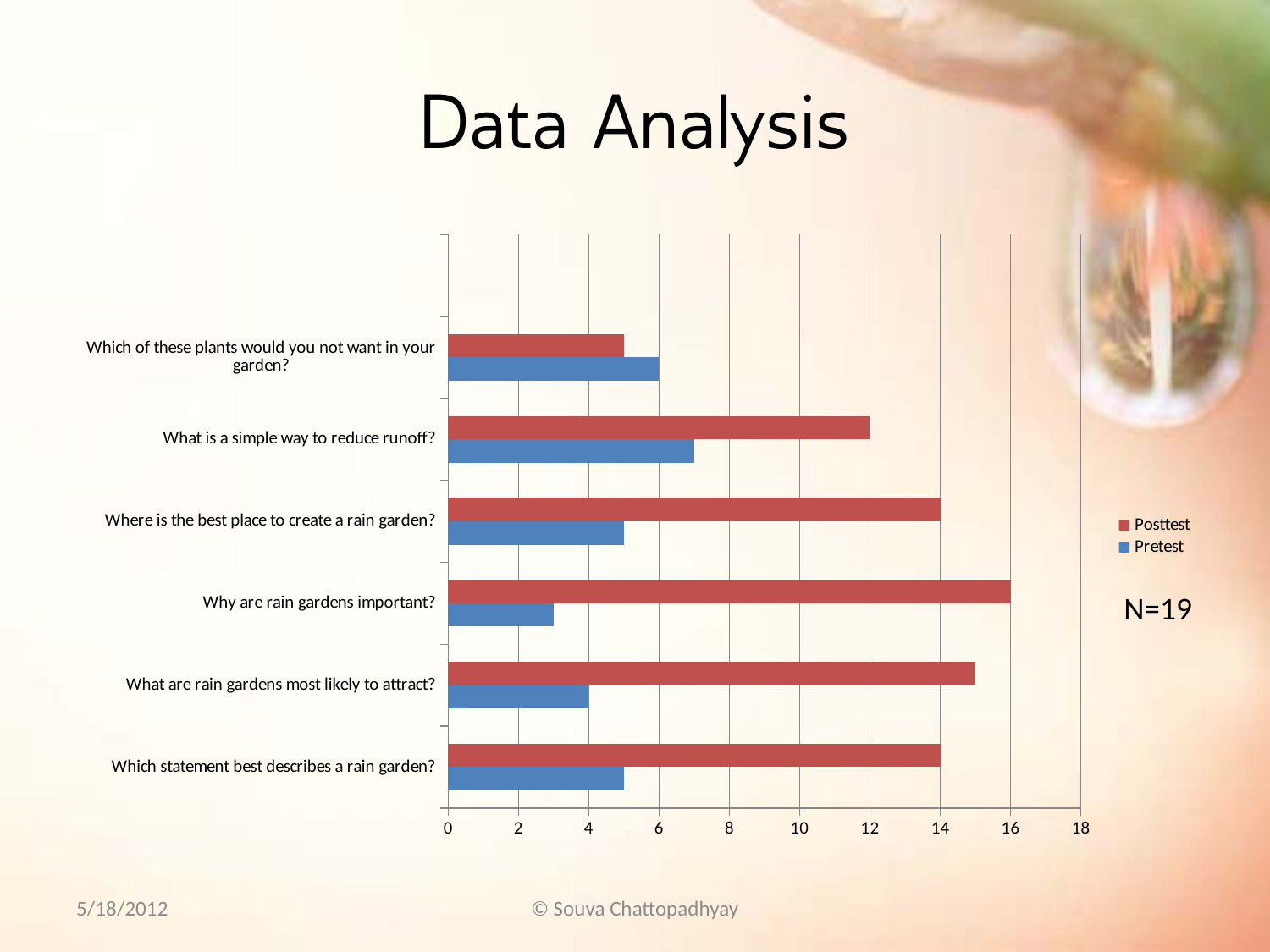

# Data Analysis

### Chart

| Category | Pretest | Posttest |
|---|---|---|
| Which statement best describes a rain garden? | 5.0 | 14.0 |
| What are rain gardens most likely to attract? | 4.0 | 15.0 |
| Why are rain gardens important? | 3.0 | 16.0 |
| Where is the best place to create a rain garden? | 5.0 | 14.0 |
| What is a simple way to reduce runoff? | 7.0 | 12.0 |
| Which of these plants would you not want in your garden? | 6.0 | 5.0 |
N=19
5/18/2012
© Souva Chattopadhyay